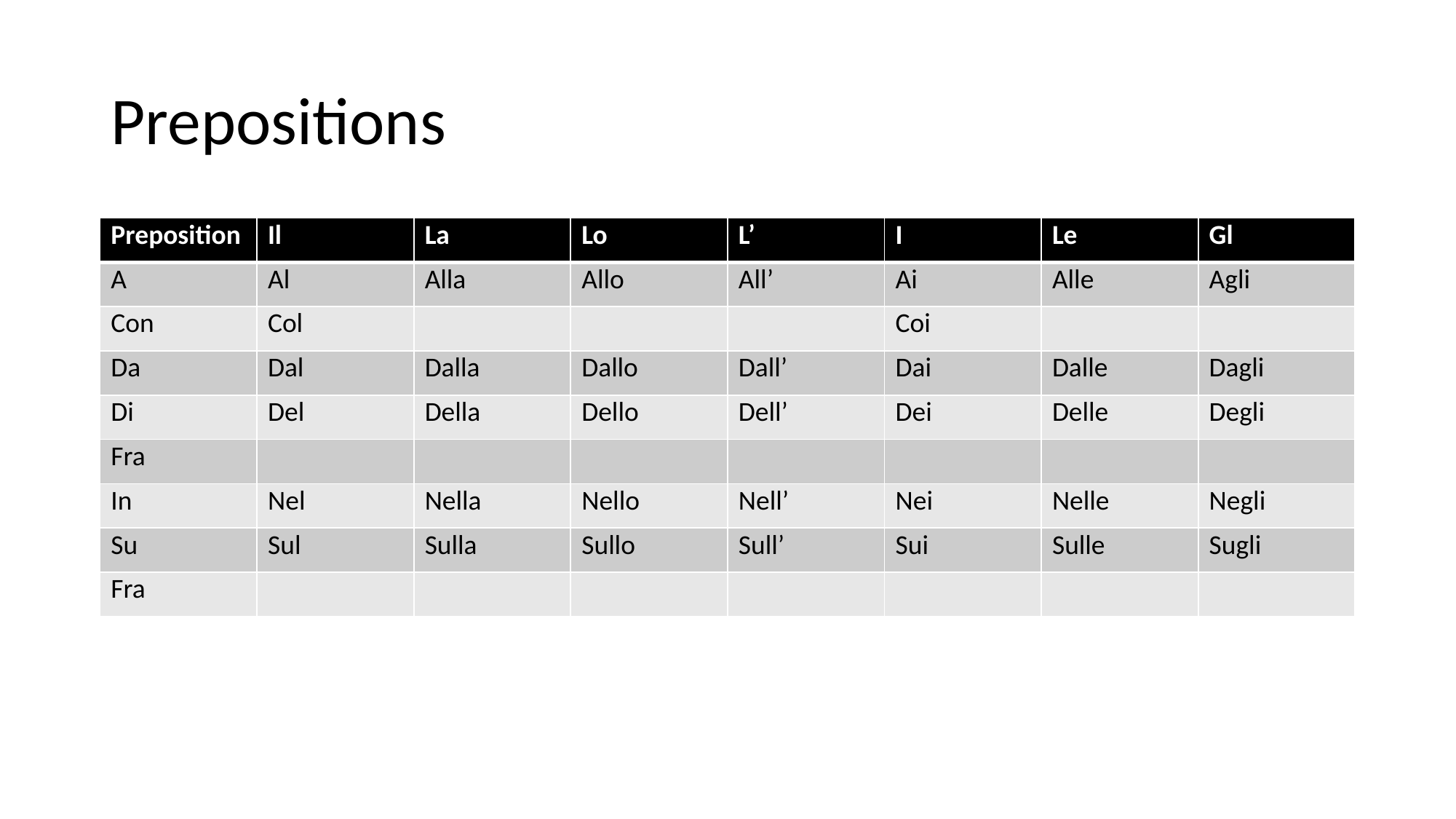

# Prepositions
| Preposition | Il | La | Lo | L’ | I | Le | Gl |
| --- | --- | --- | --- | --- | --- | --- | --- |
| A | Al | Alla | Allo | All’ | Ai | Alle | Agli |
| Con | Col |  |  |  | Coi |  |  |
| Da | Dal | Dalla | Dallo | Dall’ | Dai | Dalle | Dagli |
| Di | Del | Della | Dello | Dell’ | Dei | Delle | Degli |
| Fra |  |  |  |  |  |  |  |
| In | Nel | Nella | Nello | Nell’ | Nei | Nelle | Negli |
| Su | Sul | Sulla | Sullo | Sull’ | Sui | Sulle | Sugli |
| Fra |  |  |  |  |  |  |  |